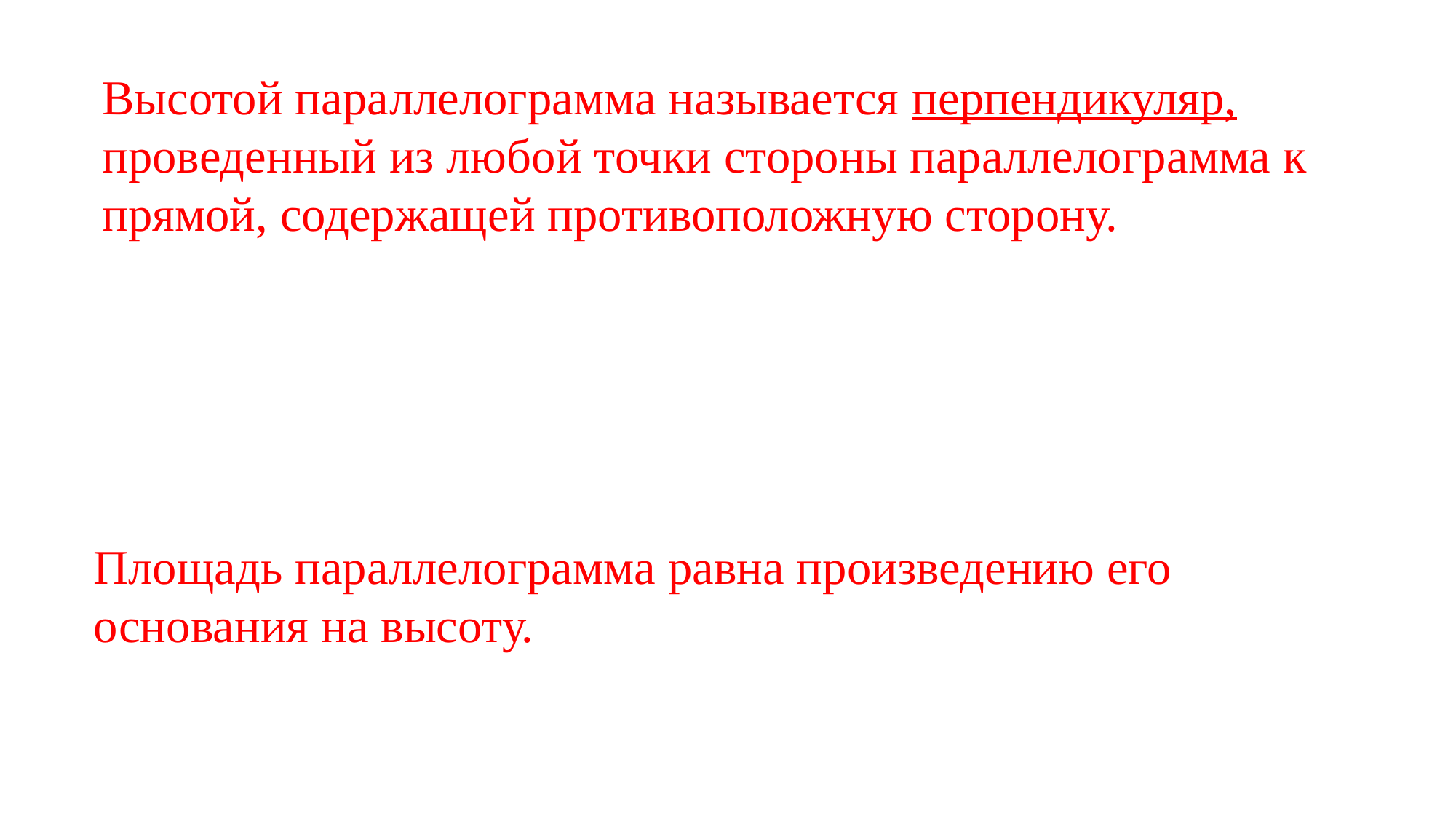

Высотой параллелограмма называется перпендикуляр, проведенный из любой точки стороны параллелограмма к прямой, содержащей противоположную сторону.

В
С

Н
А
N
D
Площадь параллелограмма равна произведению его основания на высоту.